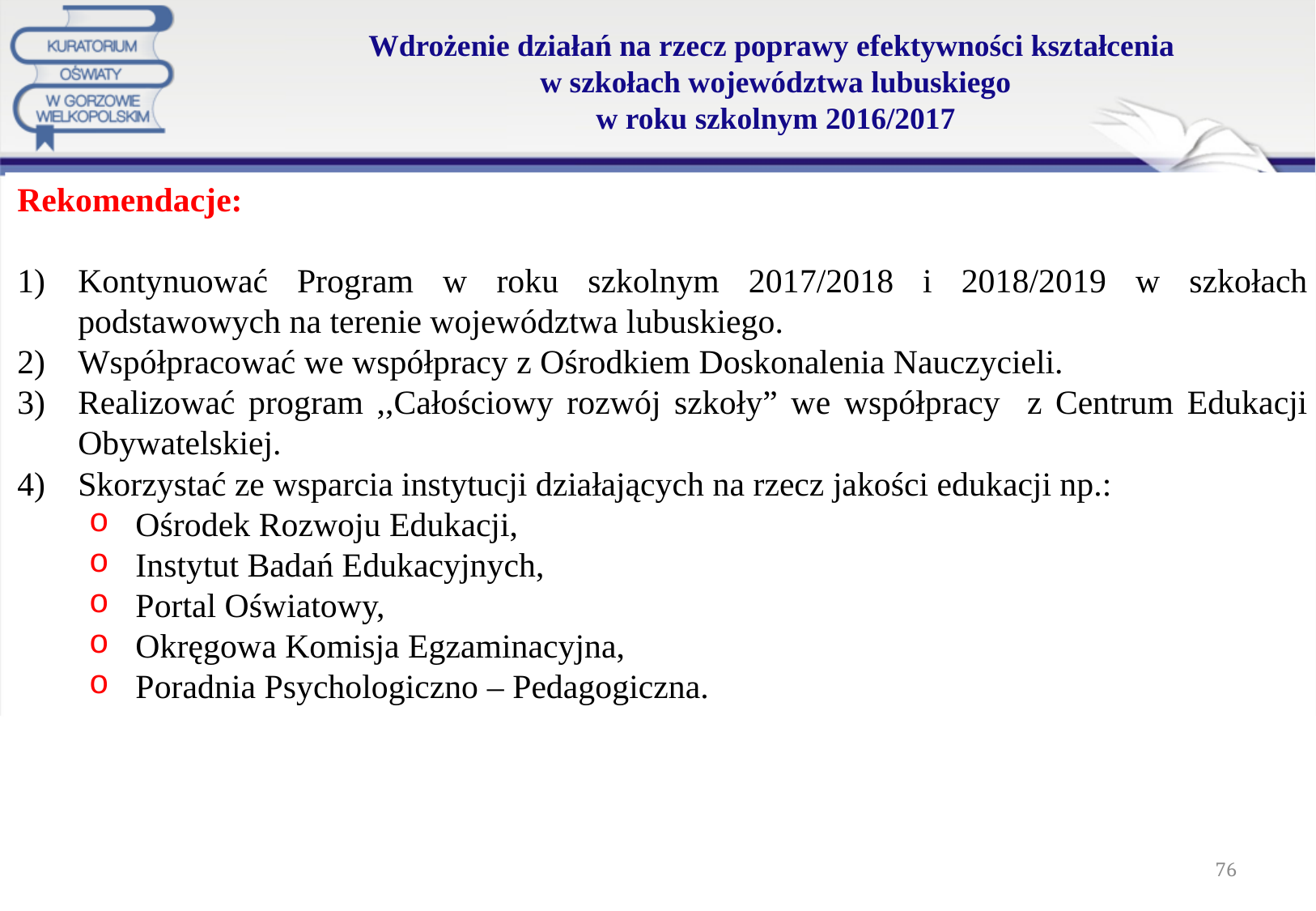

# Wdrożenie działań na rzecz poprawy efektywności kształcenia w szkołach województwa lubuskiego w roku szkolnym 2016/2017
Rekomendacje:

Kontynuować Program w roku szkolnym 2017/2018 i 2018/2019 w szkołach podstawowych na terenie województwa lubuskiego.
Współpracować we współpracy z Ośrodkiem Doskonalenia Nauczycieli.
Realizować program ,,Całościowy rozwój szkoły” we współpracy  z Centrum Edukacji Obywatelskiej.
Skorzystać ze wsparcia instytucji działających na rzecz jakości edukacji np.:
Ośrodek Rozwoju Edukacji,
Instytut Badań Edukacyjnych,
Portal Oświatowy,
Okręgowa Komisja Egzaminacyjna,
Poradnia Psychologiczno – Pedagogiczna.

76